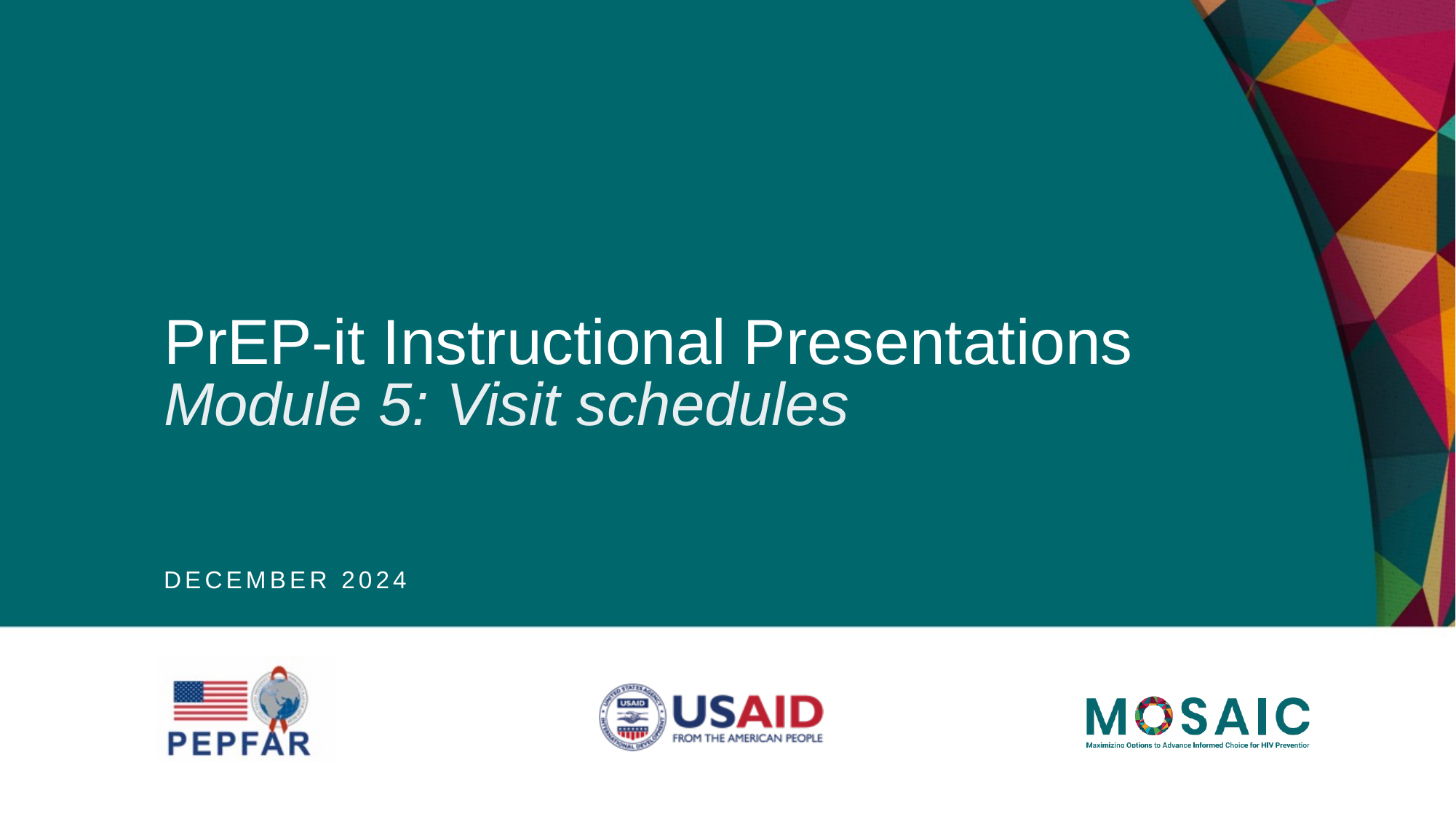

# PrEP-it Instructional Presentations Module 5: Visit schedules

DECEMBER 2024